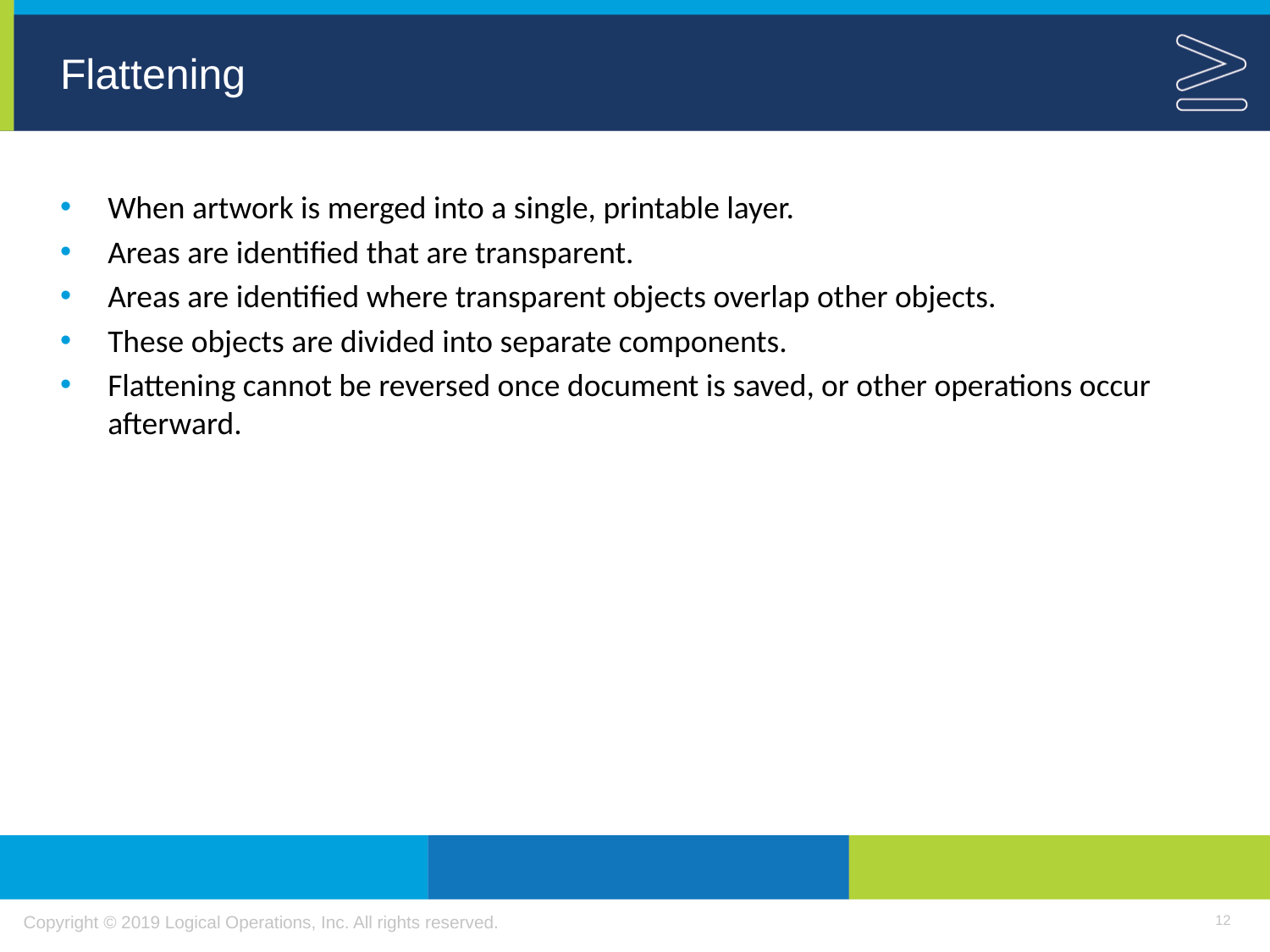

# Flattening
When artwork is merged into a single, printable layer.
Areas are identified that are transparent.
Areas are identified where transparent objects overlap other objects.
These objects are divided into separate components.
Flattening cannot be reversed once document is saved, or other operations occur afterward.
12